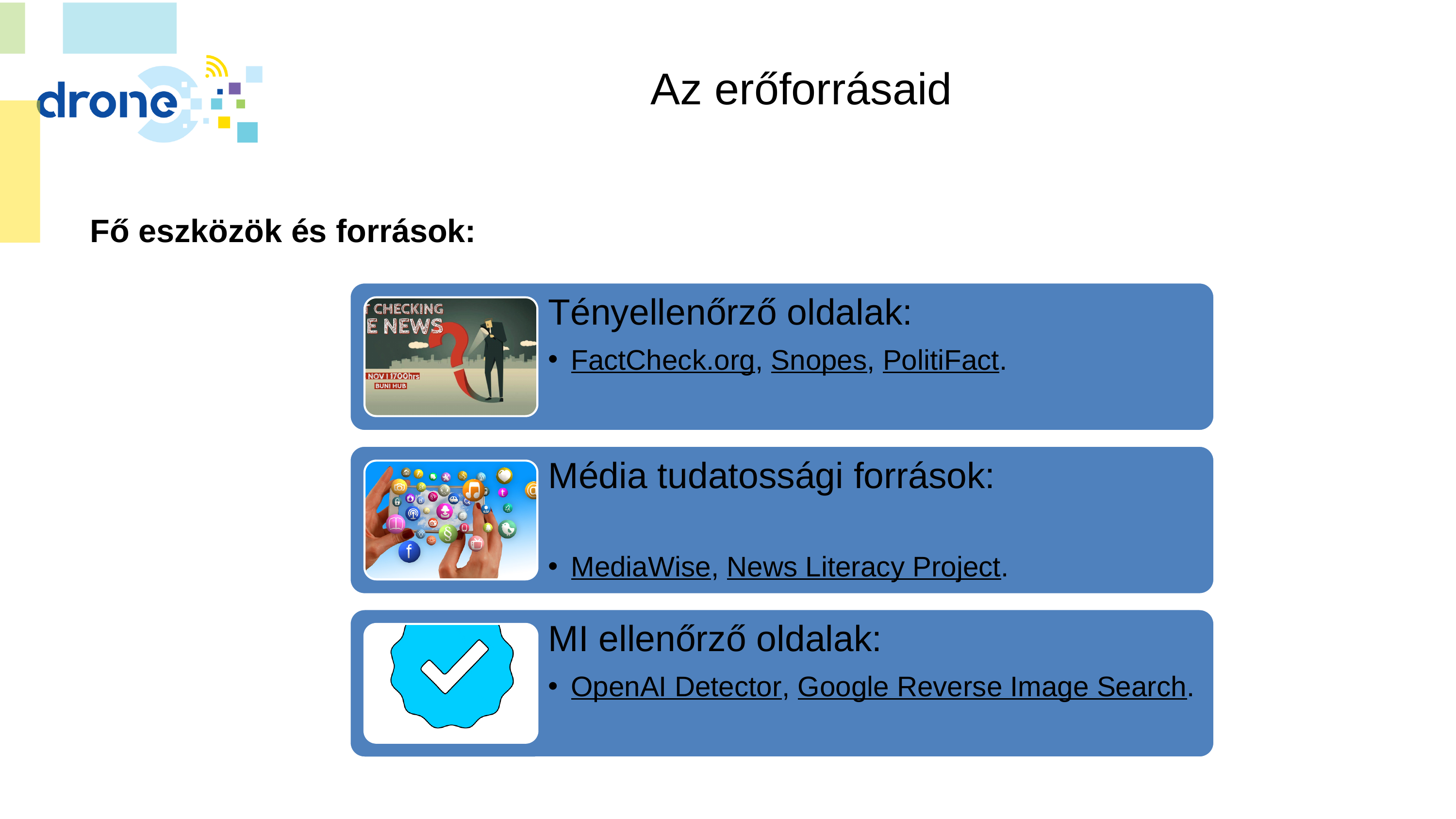

# Az erőforrásaid

Fő eszközök és források:

Tényellenőrző oldalak:
FactCheck.org, Snopes, PolitiFact.

Média tudatossági források:
MediaWise, News Literacy Project.

MI ellenőrző oldalak:
OpenAI Detector, Google Reverse Image Search.